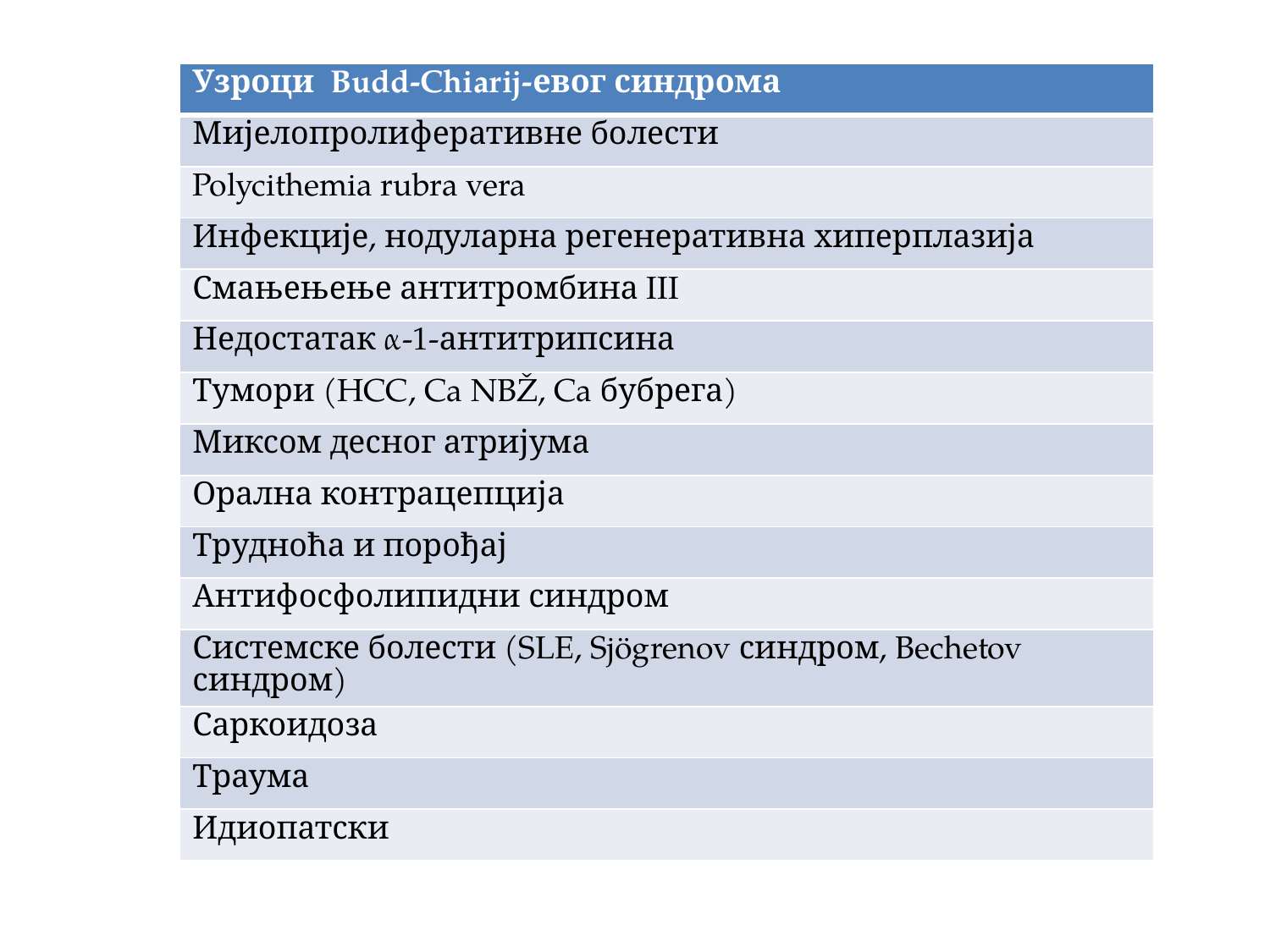

| Узроци Budd-Chiarij-евог синдрома |
| --- |
| Мијелопролиферативне болести |
| Polycithemia rubra vera |
| Инфекције, нодуларна регенеративна хиперплазија |
| Смањењење антитромбина III |
| Недостатак α-1-антитрипсина |
| Тумори (HCC, Ca NBŽ, Ca бубрега) |
| Миксом десног атријума |
| Орална контрацепција |
| Трудноћа и порођај |
| Антифосфолипидни синдром |
| Системске болести (SLE, Sjögrenov синдром, Bechetov синдром) |
| Саркоидоза |
| Траума |
| Идиопатски |